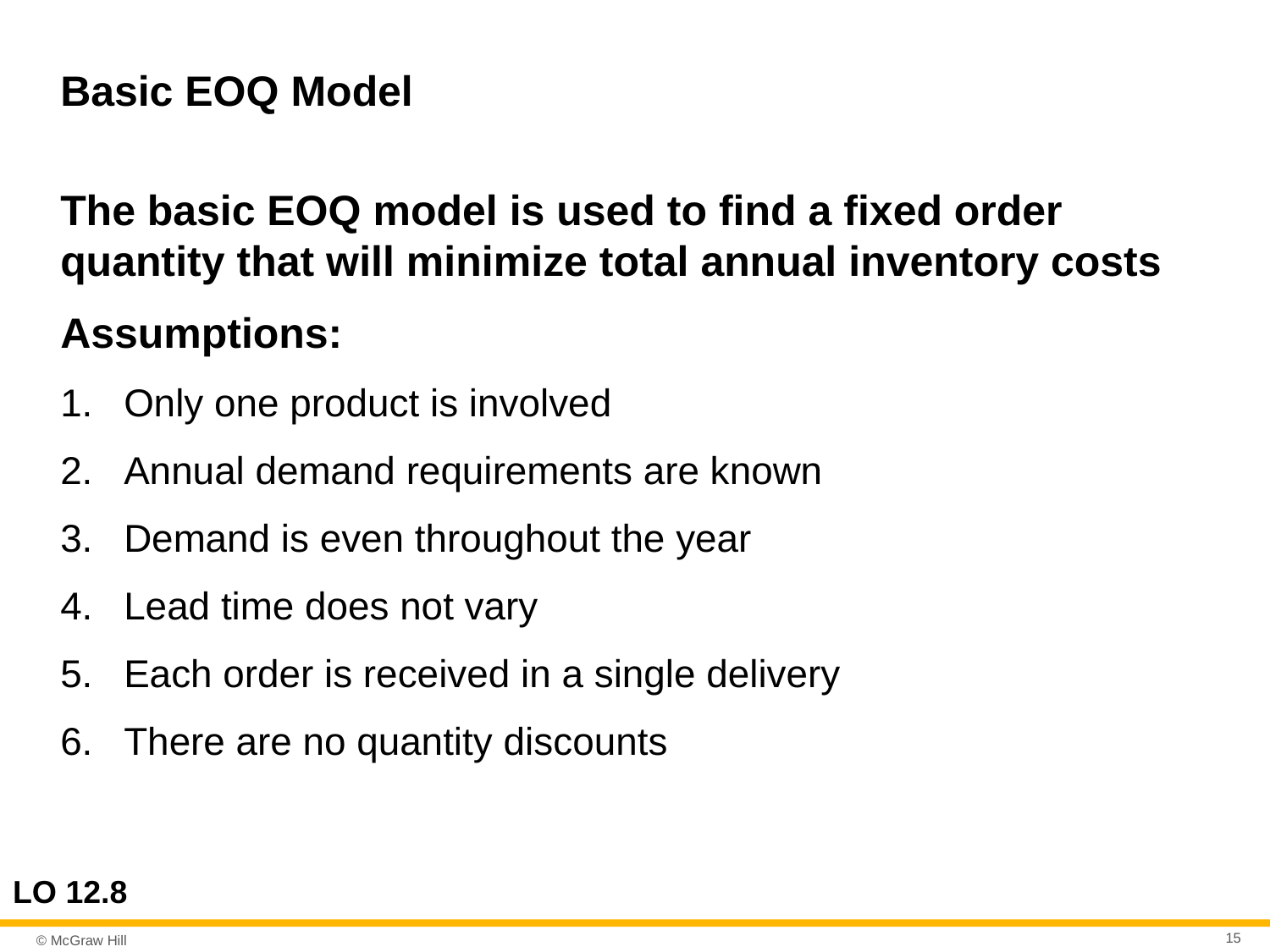

# Basic EOQ Model
The basic EOQ model is used to find a fixed order quantity that will minimize total annual inventory costs
Assumptions:
Only one product is involved
Annual demand requirements are known
Demand is even throughout the year
Lead time does not vary
Each order is received in a single delivery
There are no quantity discounts
LO 12.8